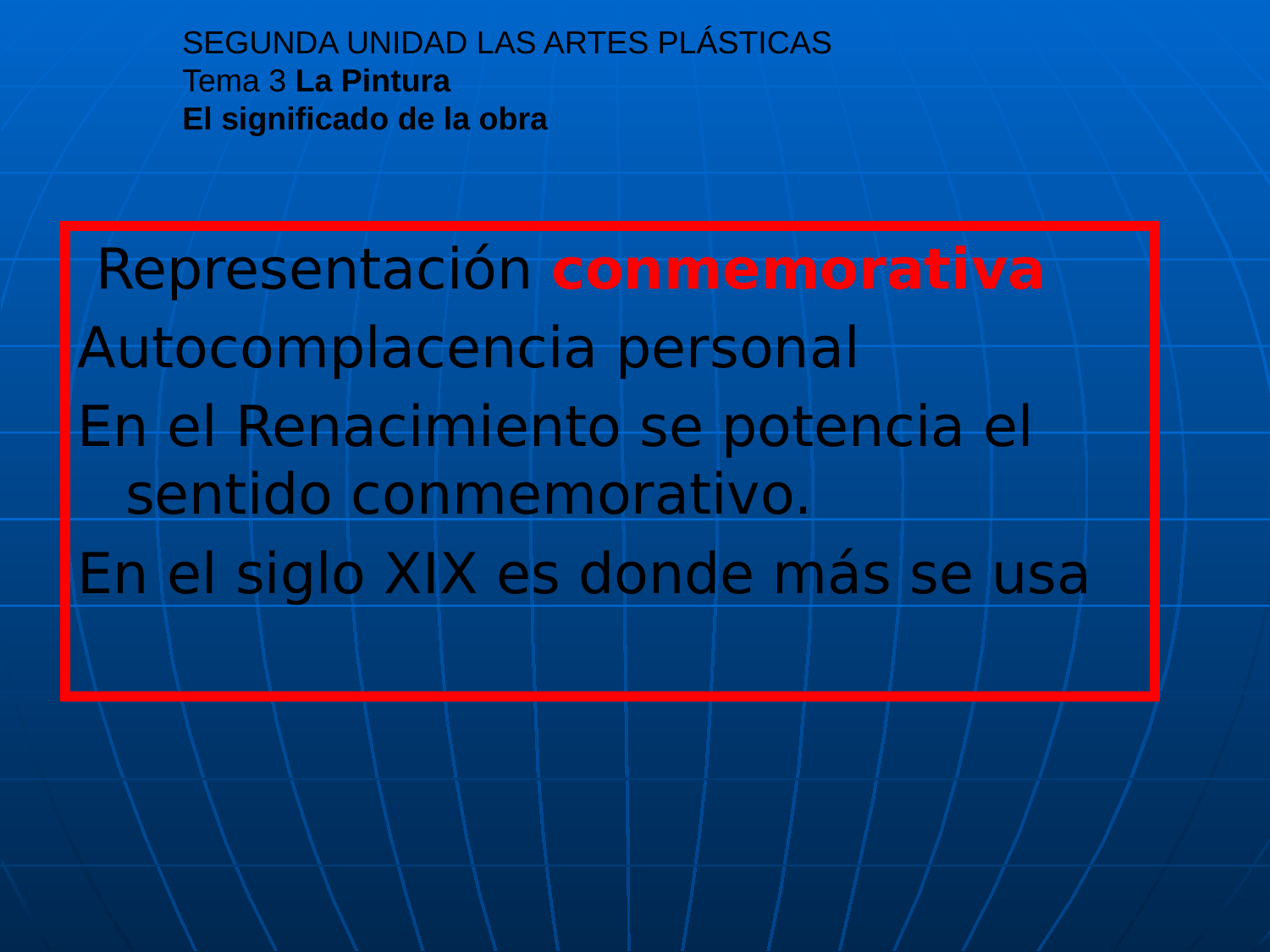

# SEGUNDA UNIDAD LAS ARTES PLÁSTICAS Tema 3 La Pintura El significado de la obra
 Representación conmemorativa
Autocomplacencia personal
En el Renacimiento se potencia el sentido conmemorativo.
En el siglo XIX es donde más se usa